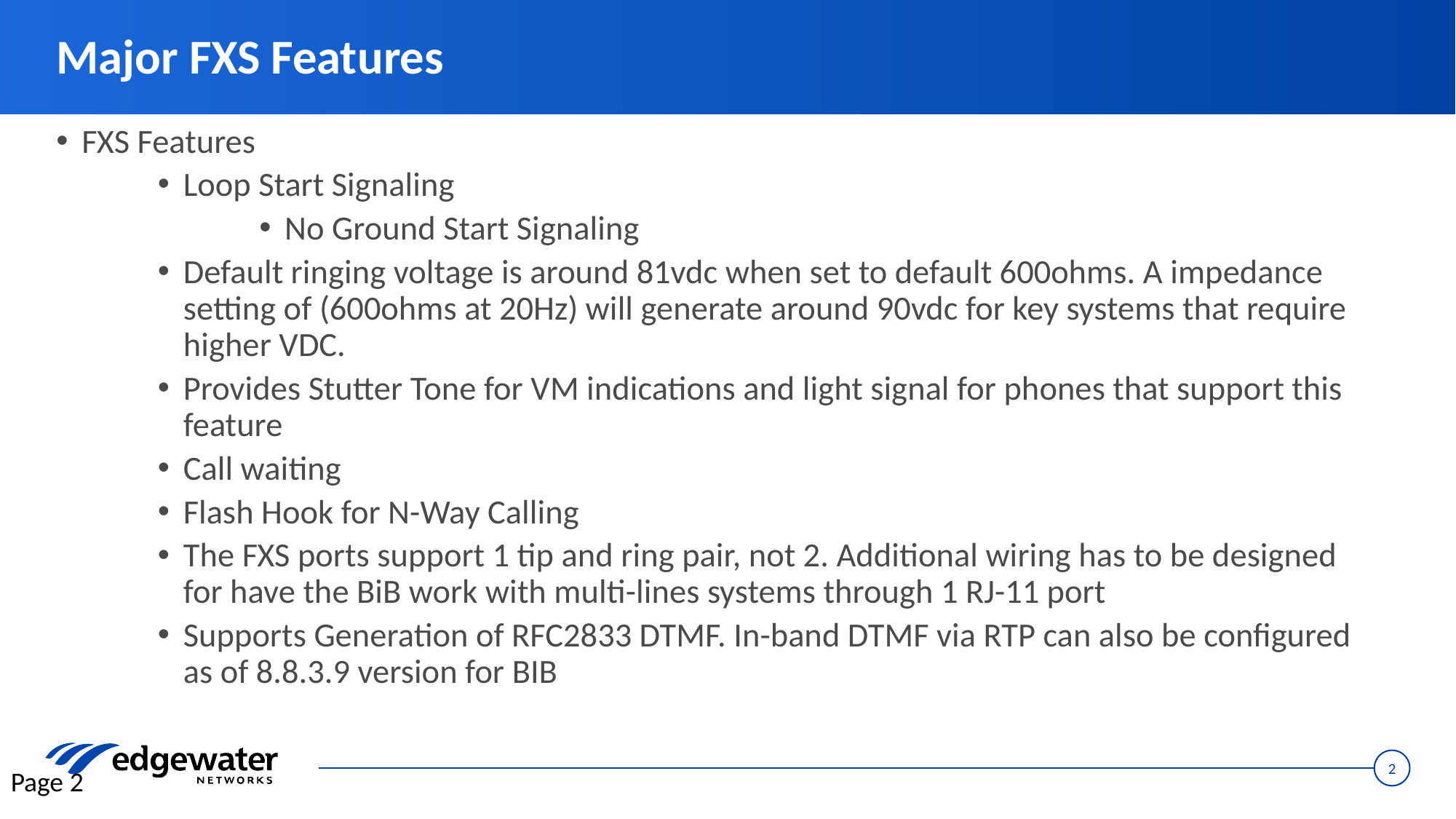

# Major FXS Features
FXS Features
Loop Start Signaling
No Ground Start Signaling
Default ringing voltage is around 81vdc when set to default 600ohms. A impedance setting of (600ohms at 20Hz) will generate around 90vdc for key systems that require higher VDC.
Provides Stutter Tone for VM indications and light signal for phones that support this feature
Call waiting
Flash Hook for N-Way Calling
The FXS ports support 1 tip and ring pair, not 2. Additional wiring has to be designed for have the BiB work with multi-lines systems through 1 RJ-11 port
Supports Generation of RFC2833 DTMF. In-band DTMF via RTP can also be configured as of 8.8.3.9 version for BIB

Page 2